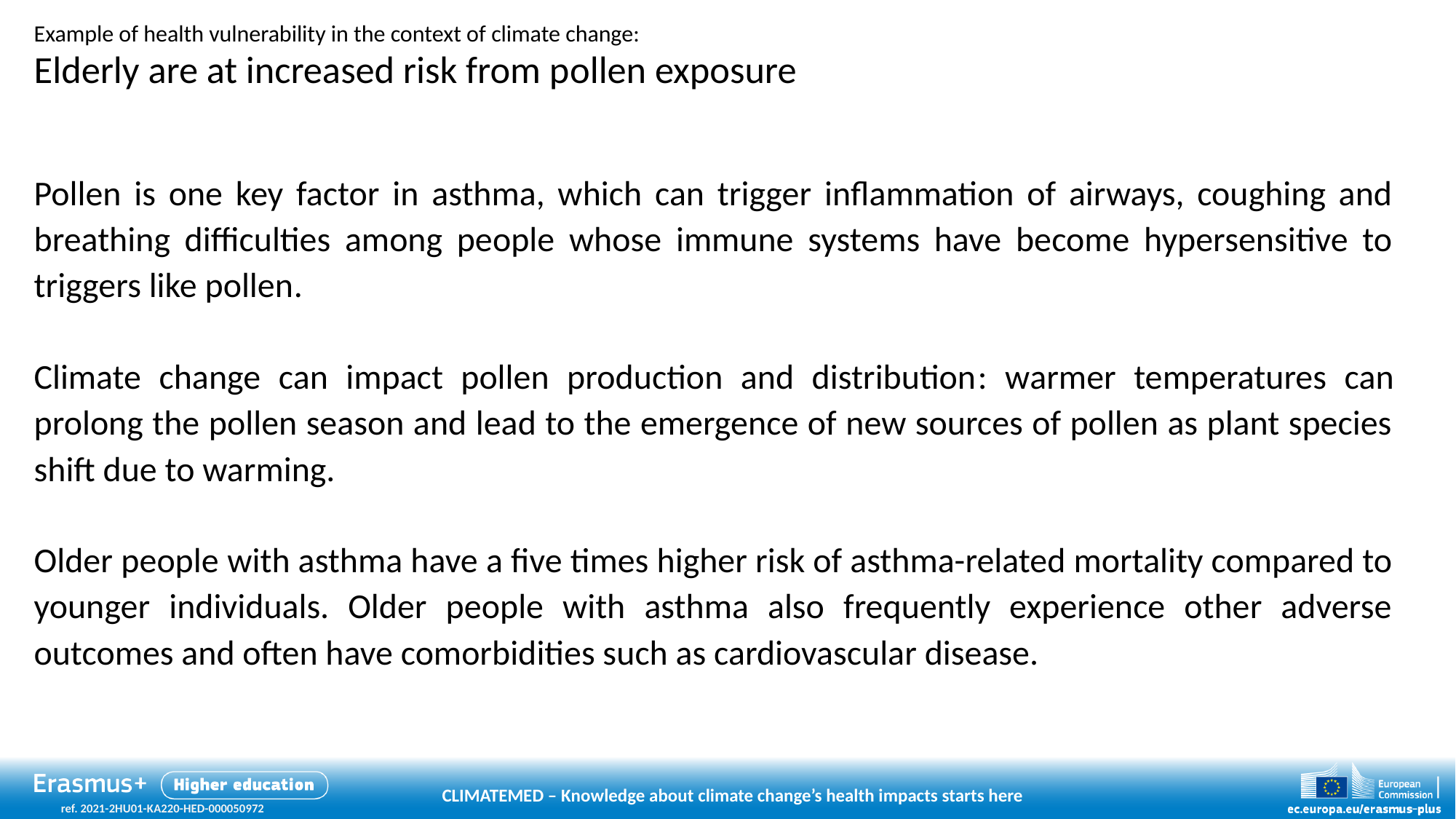

# Example of health vulnerability in the context of climate change: Elderly are at increased risk from pollen exposure
Pollen is one key factor in asthma, which can trigger inflammation of airways, coughing and breathing difficulties among people whose immune systems have become hypersensitive to triggers like pollen.
Climate change can impact pollen production and distribution: warmer temperatures can prolong the pollen season and lead to the emergence of new sources of pollen as plant species shift due to warming.
Older people with asthma have a five times higher risk of asthma-related mortality compared to younger individuals. Older people with asthma also frequently experience other adverse outcomes and often have comorbidities such as cardiovascular disease.